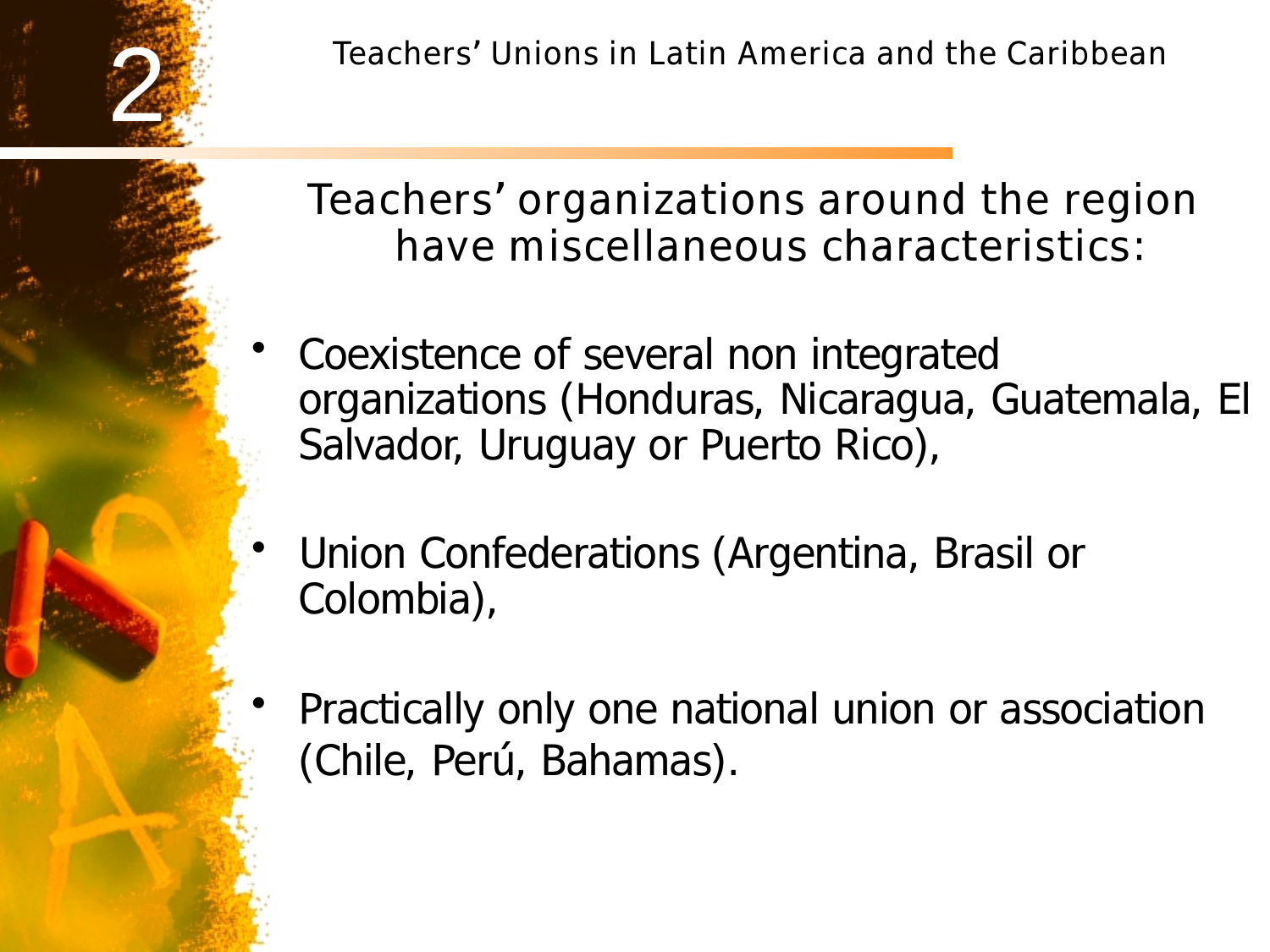

# Teachers’ Unions in Latin America and the Caribbean
Teachers’ organizations around the region have miscellaneous characteristics:

Coexistence of several non integrated organizations (Honduras, Nicaragua, Guatemala, El Salvador, Uruguay or Puerto Rico),

Union Confederations (Argentina, Brasil or Colombia),

Practically only one national union or association (Chile, Perú, Bahamas).